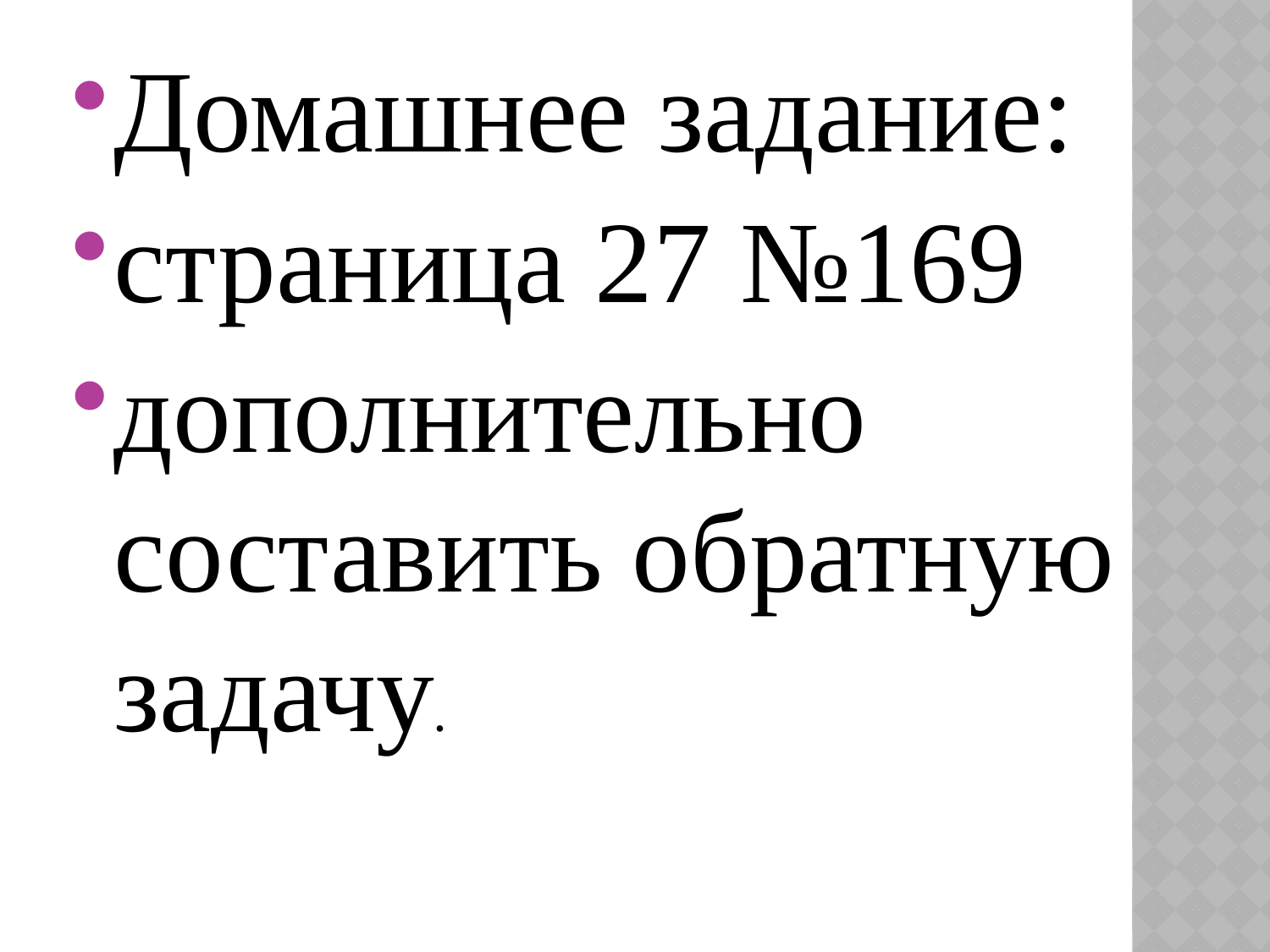

Домашнее задание:
страница 27 №169
дополнительно составить обратную задачу.